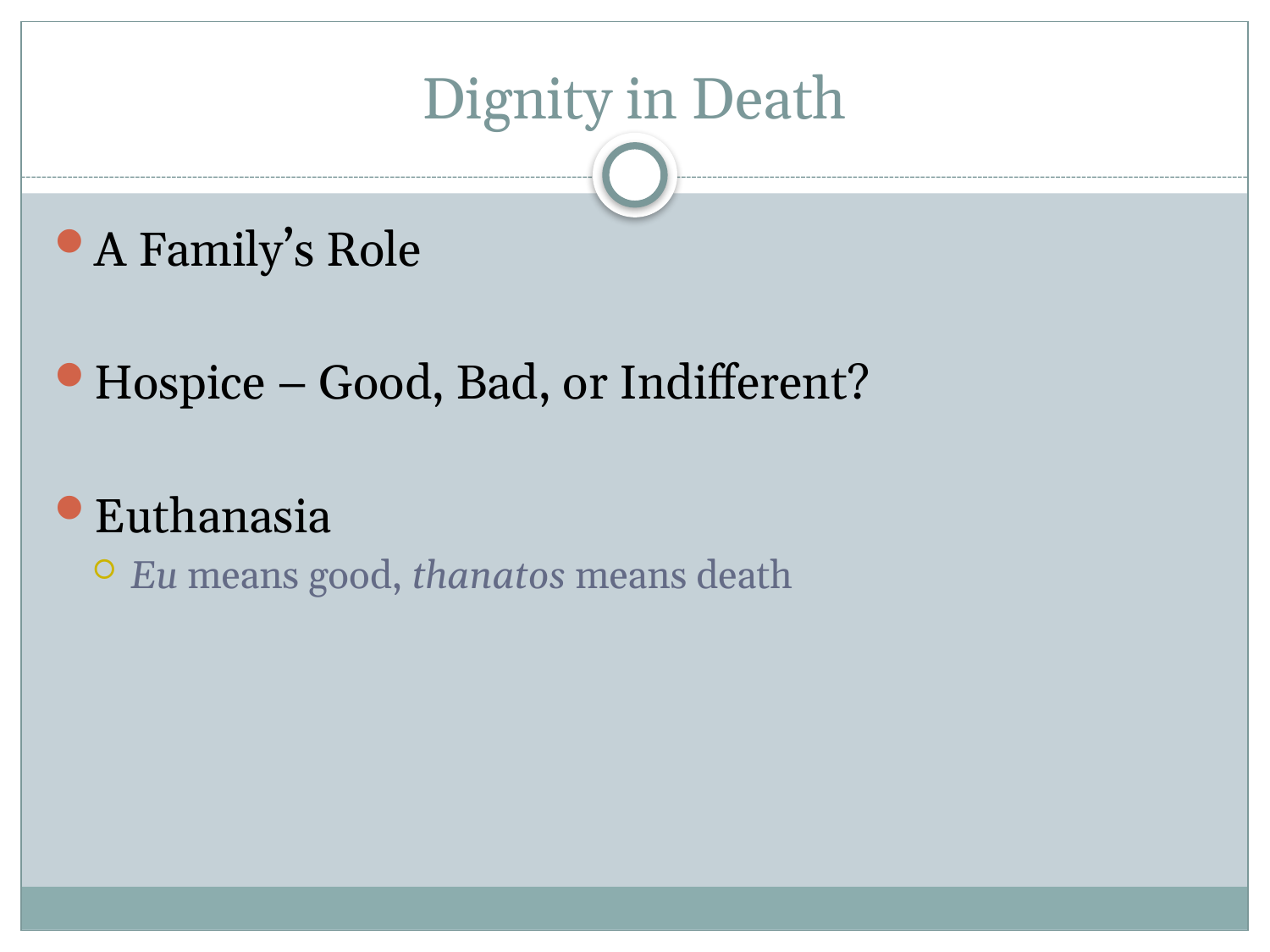

# Dignity in Death
A Family’s Role

Hospice – Good, Bad, or Indifferent?

Euthanasia
Eu means good, thanatos means death